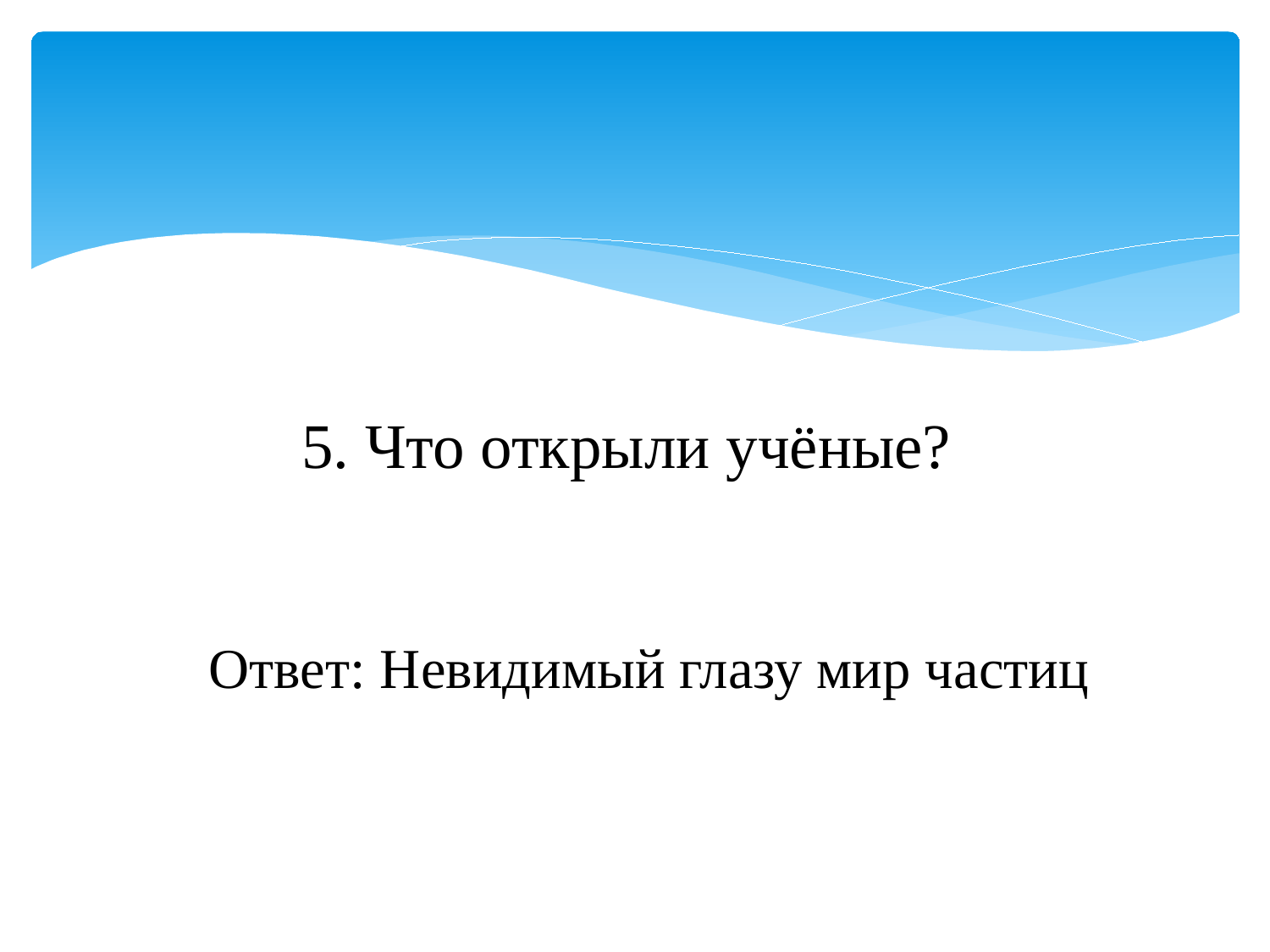

# 5. Что открыли учёные?
Ответ: Невидимый глазу мир частиц